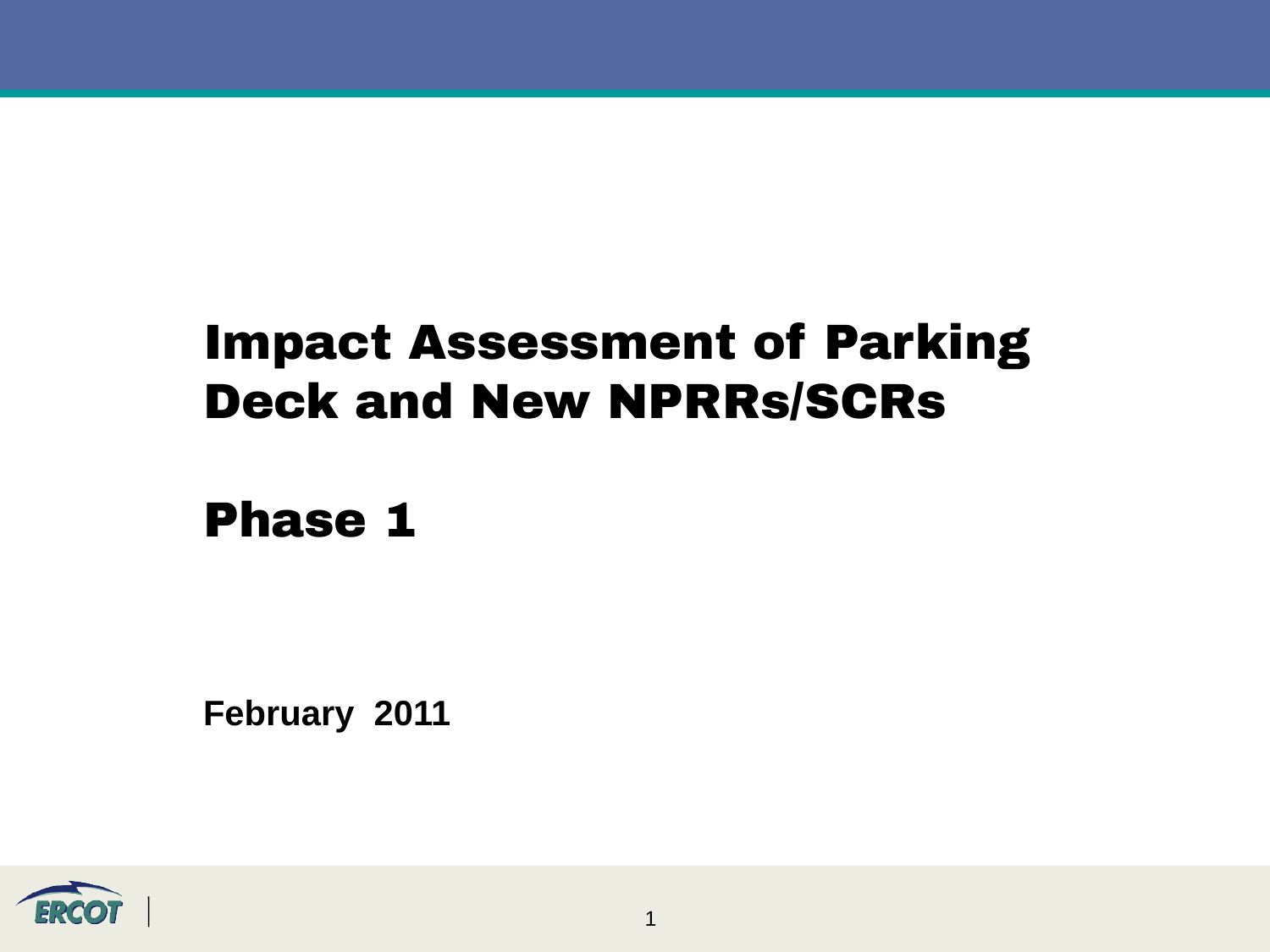

Impact Assessment of Parking Deck and New NPRRs/SCRs

Phase 1

February  2011